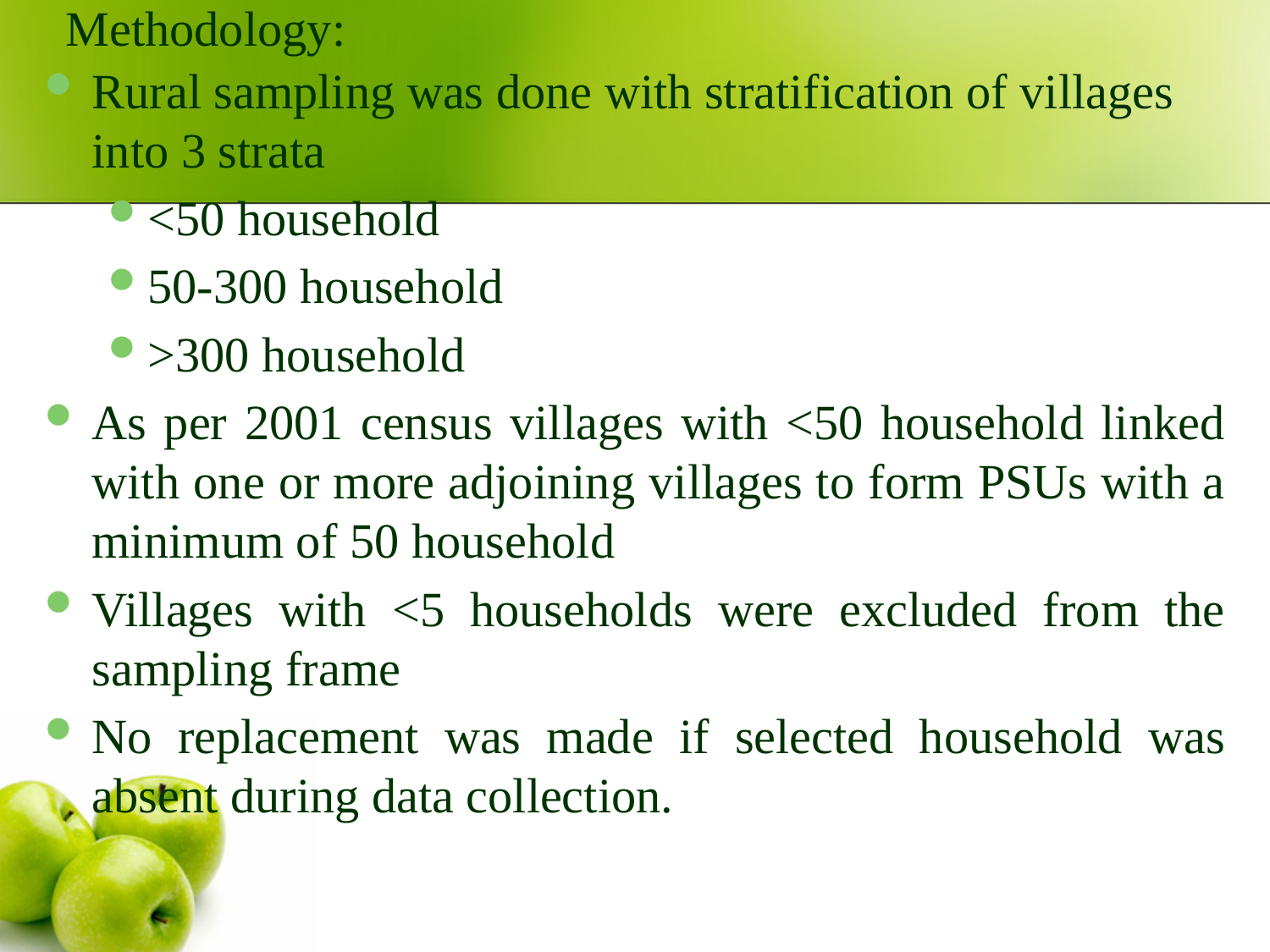

# Methodology:
Rural sampling was done with stratification of villages into 3 strata
<50 household
50-300 household
>300 household
As per 2001 census villages with <50 household linked with one or more adjoining villages to form PSUs with a minimum of 50 household
Villages with <5 households were excluded from the sampling frame
No replacement was made if selected household was absent during data collection.